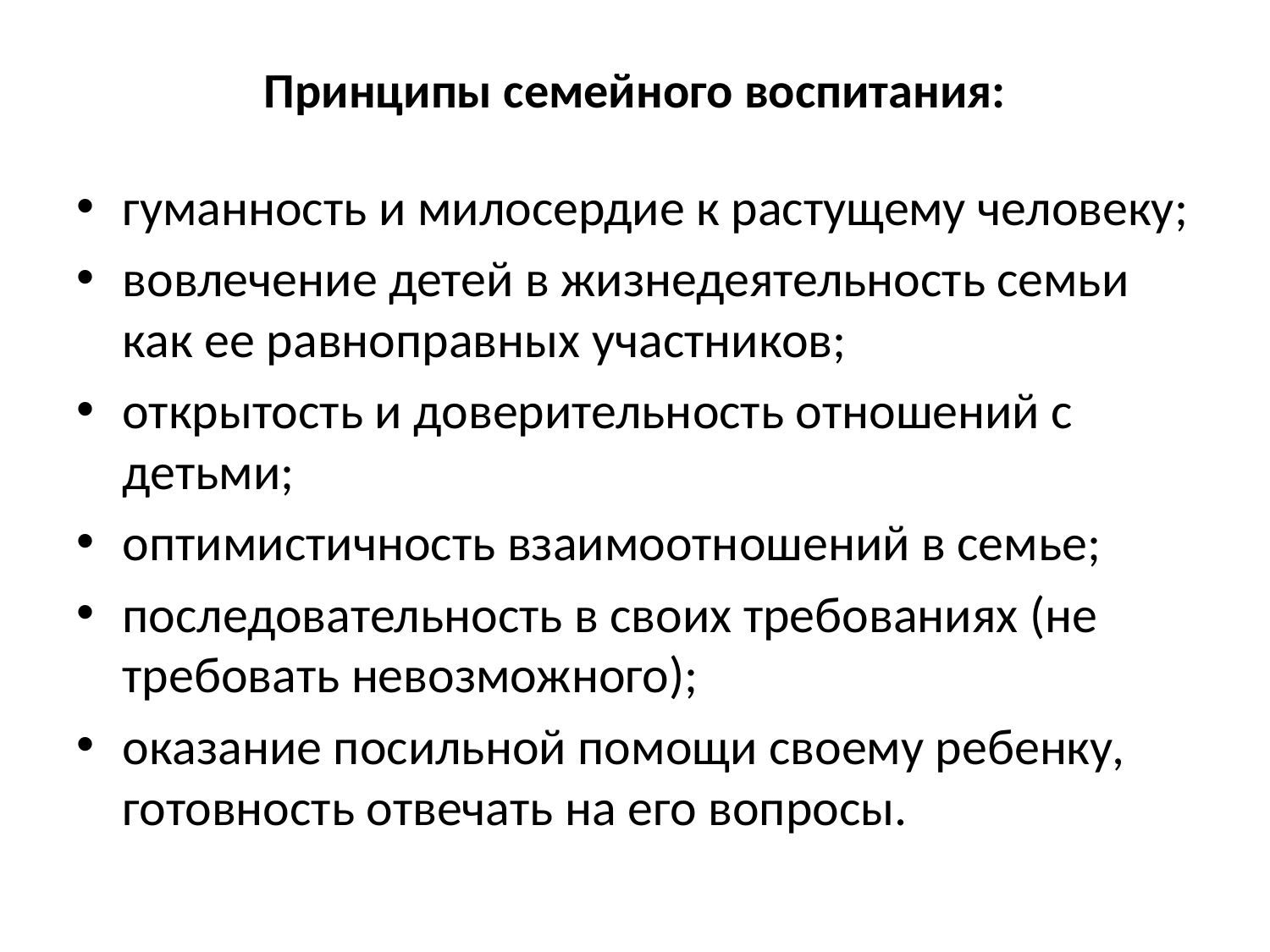

# Принципы семейного воспитания:
гуманность и милосердие к растущему человеку;
вовлечение детей в жизнедеятельность семьи как ее равноправных участников;
открытость и доверительность отношений с детьми;
оптимистичность взаимоотношений в семье;
последовательность в своих требованиях (не требовать невозможного);
оказание посильной помощи своему ребенку, готовность отвечать на его вопросы.